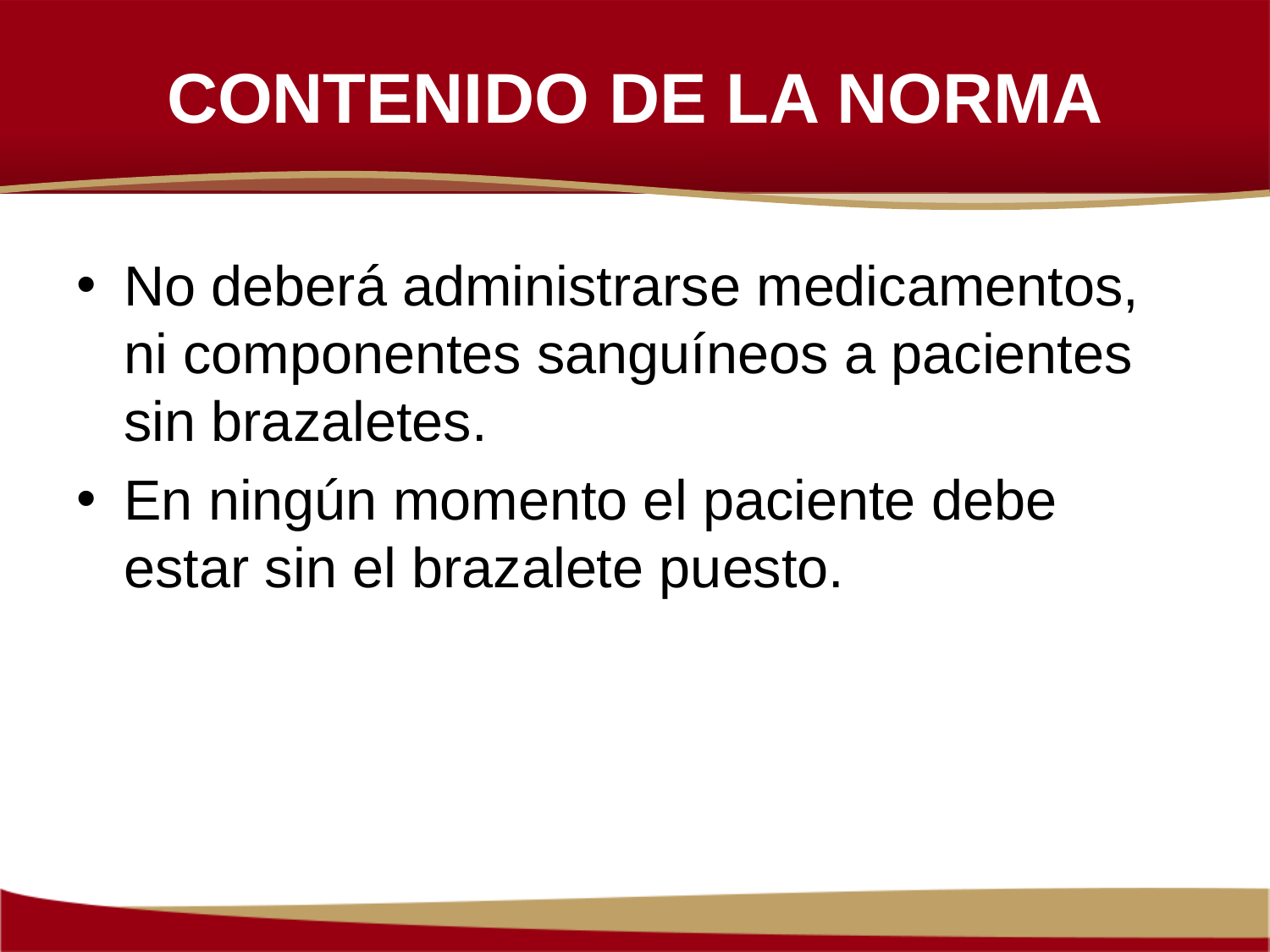

# CONTENIDO DE LA NORMA
No deberá administrarse medicamentos, ni componentes sanguíneos a pacientes sin brazaletes.
En ningún momento el paciente debe estar sin el brazalete puesto.